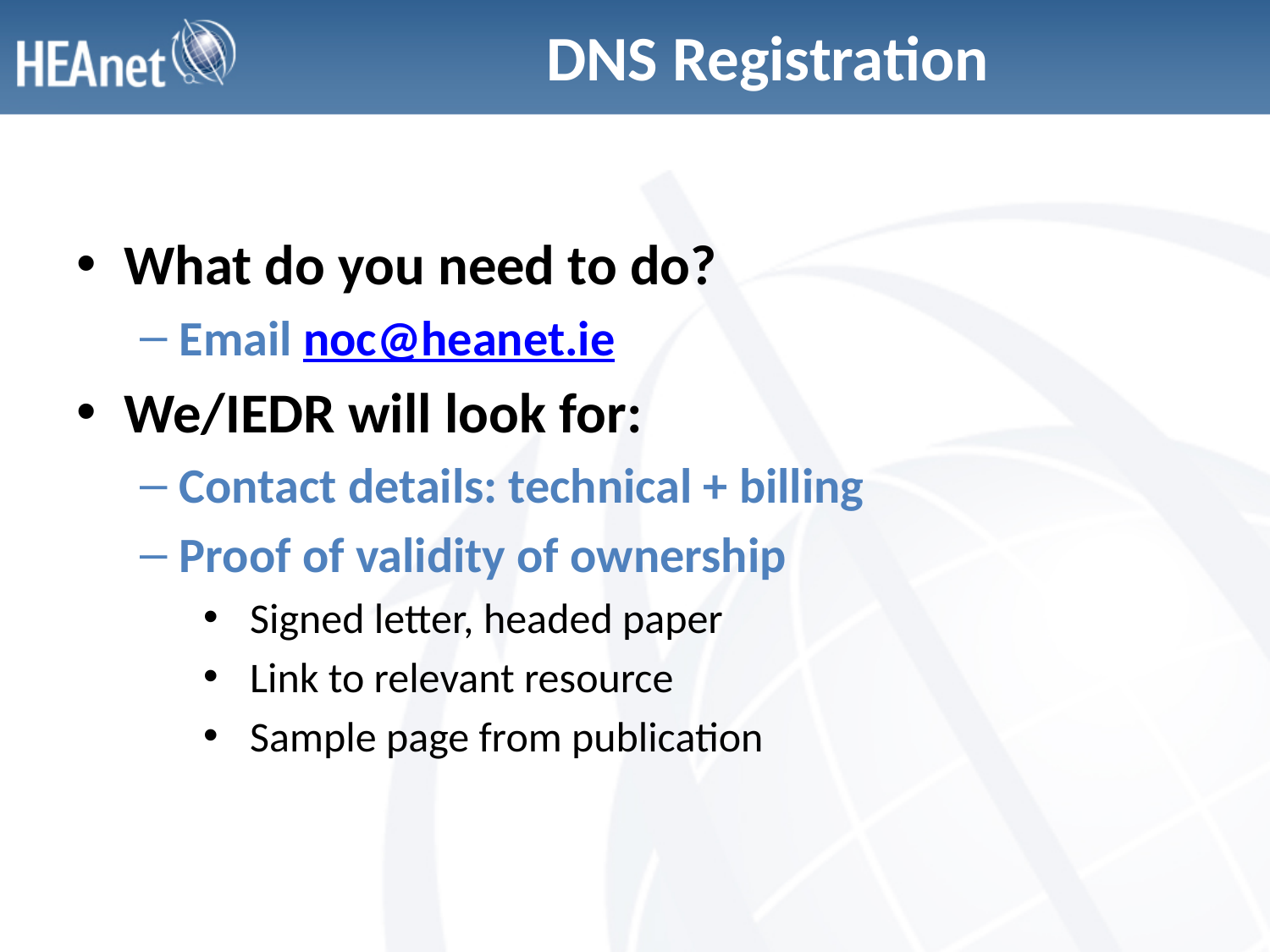

# DNS Registration
What do you need to do?
Email noc@heanet.ie
We/IEDR will look for:
Contact details: technical + billing
Proof of validity of ownership
Signed letter, headed paper
Link to relevant resource
Sample page from publication